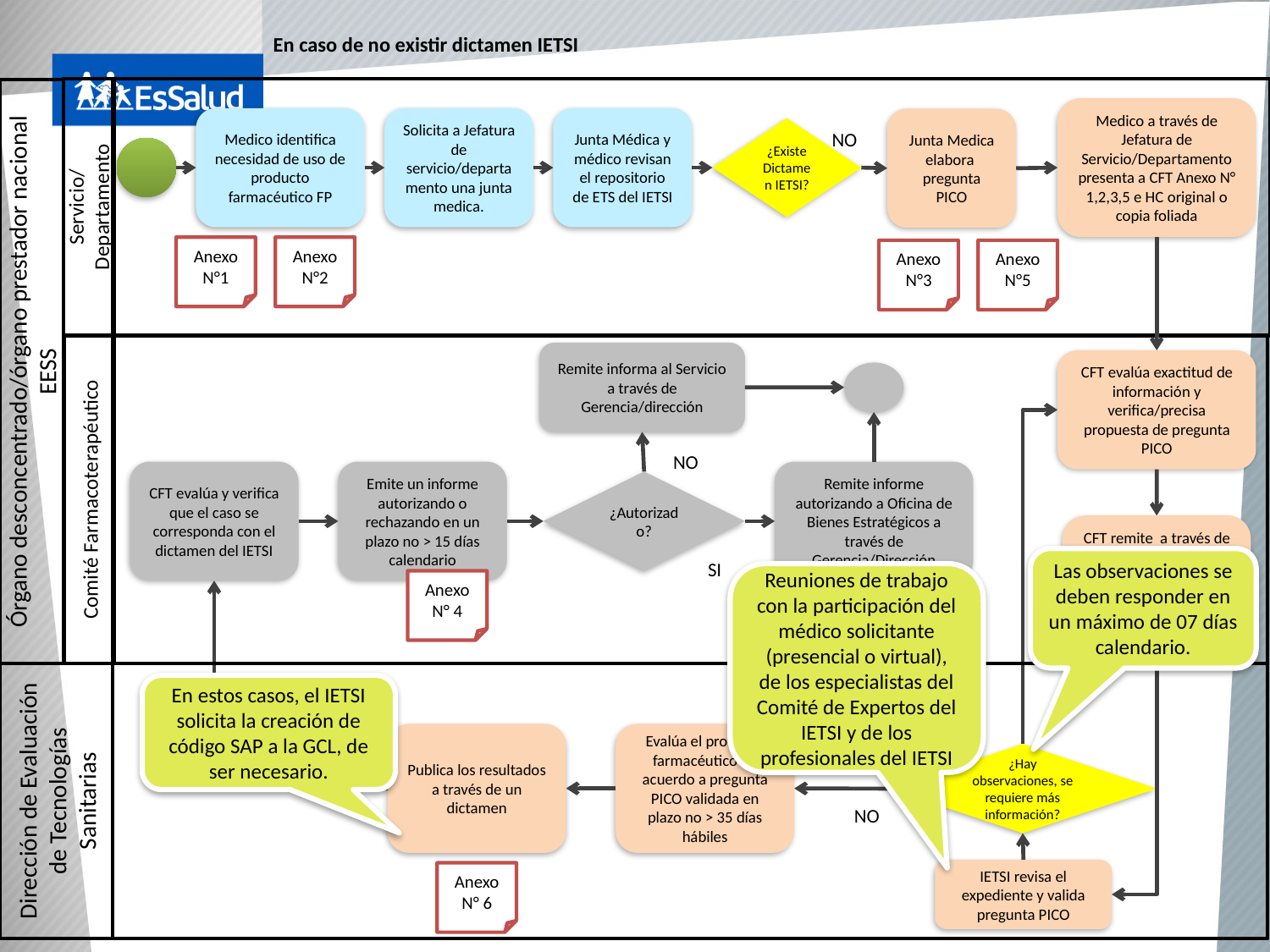

# En caso de no existir dictamen IETSI
Servicio/
Departamento

Órgano desconcentrado/órgano prestador nacional EESS
Medico a través de Jefatura de Servicio/Departamento presenta a CFT Anexo N° 1,2,3,5 e HC original o copia foliada
Medico identifica necesidad de uso de producto farmacéutico FP
Solicita a Jefatura de servicio/departamento una junta medica.
Junta Médica y médico revisan el repositorio de ETS del IETSI
Junta Medica elabora  pregunta PICO
¿Existe Dictamen IETSI?
NO

Anexo N°1
Anexo N°2
Anexo N°3
Anexo N°5
Comité Farmacoterapéutico

Remite informa al Servicio a través de Gerencia/dirección
CFT evalúa exactitud de información y verifica/precisa propuesta de pregunta PICO

NO
CFT evalúa y verifica que el caso se corresponda con el dictamen del IETSI
Emite un informe autorizando o rechazando en un plazo no > 15 días calendario
Remite informe autorizando a Oficina de Bienes Estratégicos a través de Gerencia/Dirección
¿Autorizado?
CFT remite  a través de su Gerencia o Dirección, expediente al IETSI en un plazo no > 5 días calendario (Anexo N° 1, 2, 3 y 5)
Las observaciones se deben responder en un máximo de 07 días calendario.
SI
Reuniones de trabajo con la participación del médico solicitante (presencial o virtual), de los especialistas del Comité de Expertos del IETSI y de los profesionales del IETSI
Anexo N° 4
Dirección de Evaluación de Tecnologías Sanitarias

En estos casos, el IETSI solicita la creación de código SAP a la GCL, de ser necesario.
SI
Publica los resultados a través de un dictamen
Evalúa el producto farmacéutico de acuerdo a pregunta PICO validada en plazo no > 35 días hábiles
NO
¿Hay observaciones, se requiere más información?
NO
IETSI revisa el expediente y valida pregunta PICO
Anexo N° 6